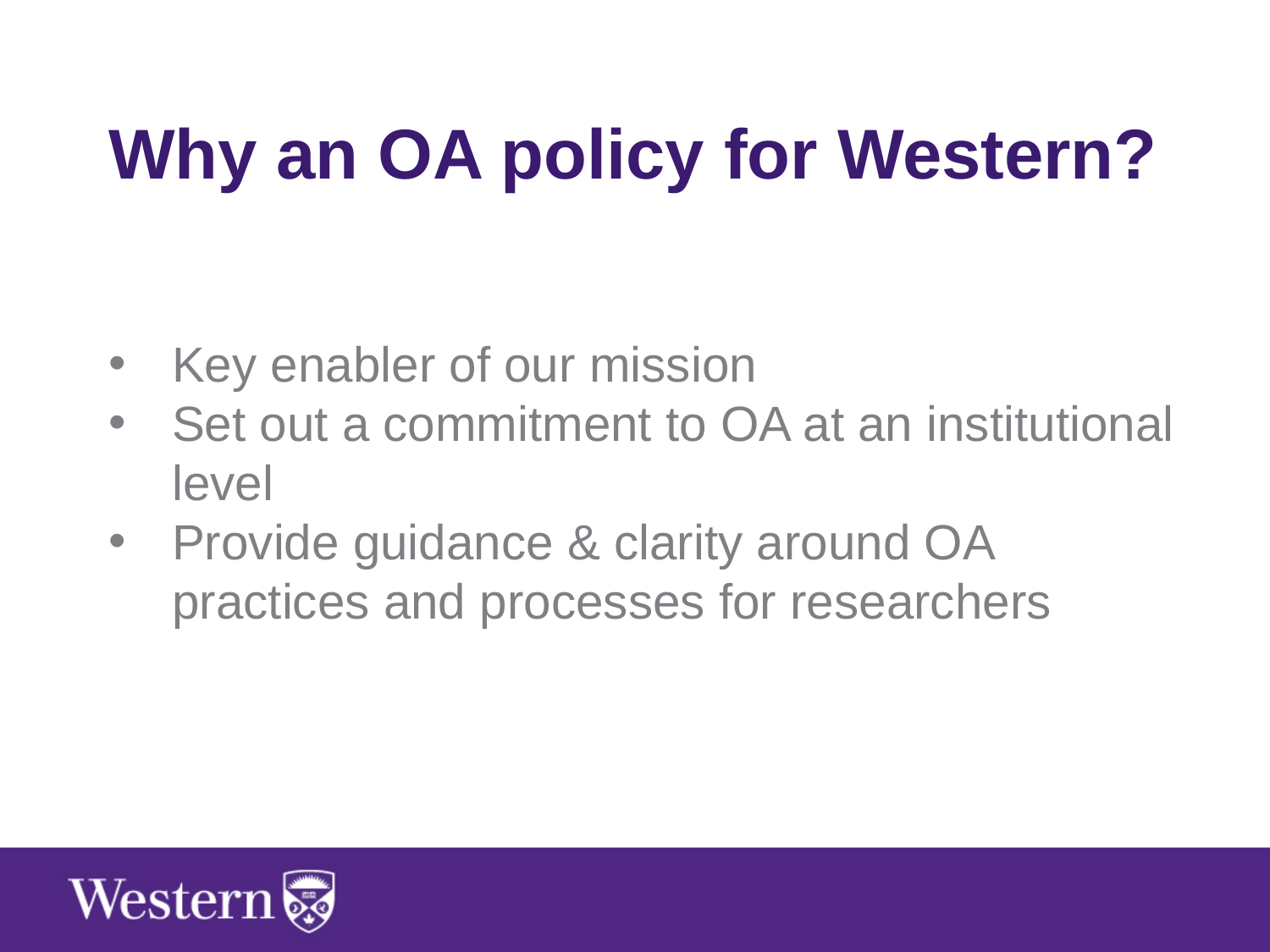

Why an OA policy for Western?

Key enabler of our mission
Set out a commitment to OA at an institutional level
Provide guidance & clarity around OA practices and processes for researchers